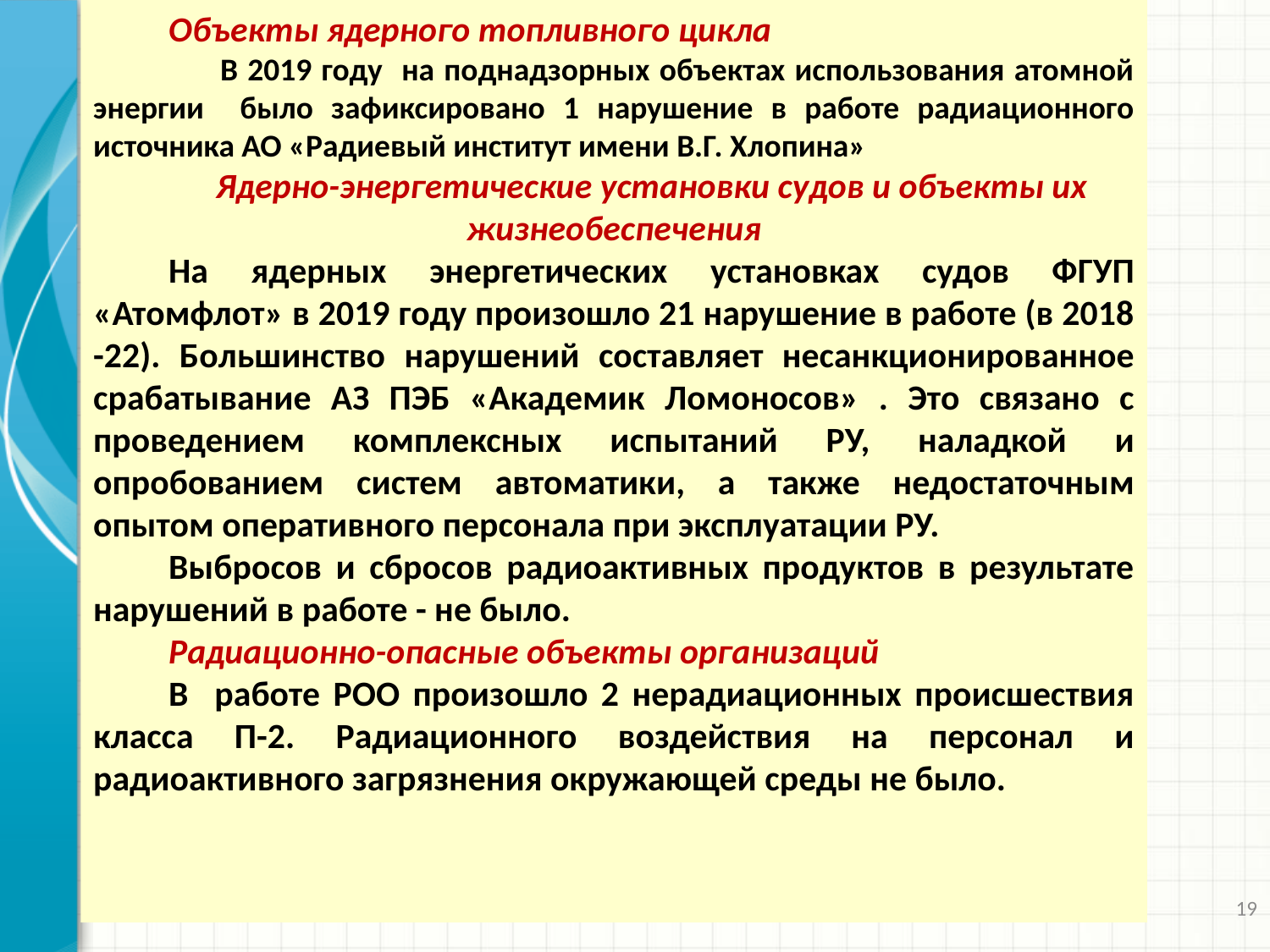

Объекты ядерного топливного цикла
	В 2019 году  на поднадзорных объектах использования атомной энергии  было зафиксировано 1 нарушение в работе радиационного источника АО «Радиевый институт имени В.Г. Хлопина»
Ядерно-энергетические установки судов и объекты их жизнеобеспечения
На ядерных энергетических установках судов ФГУП «Атомфлот» в 2019 году произошло 21 нарушение в работе (в 2018 -22). Большинство нарушений составляет несанкционированное срабатывание АЗ ПЭБ «Академик Ломоносов» . Это связано с проведением комплексных испытаний РУ, наладкой и опробованием систем автоматики, а также недостаточным опытом оперативного персонала при эксплуатации РУ.
Выбросов и сбросов радиоактивных продуктов в результате нарушений в работе - не было.
Радиационно-опасные объекты организаций
В  работе РОО произошло 2 нерадиационных происшествия класса П-2. Радиационного воздействия на персонал и радиоактивного загрязнения окружающей среды не было.

19